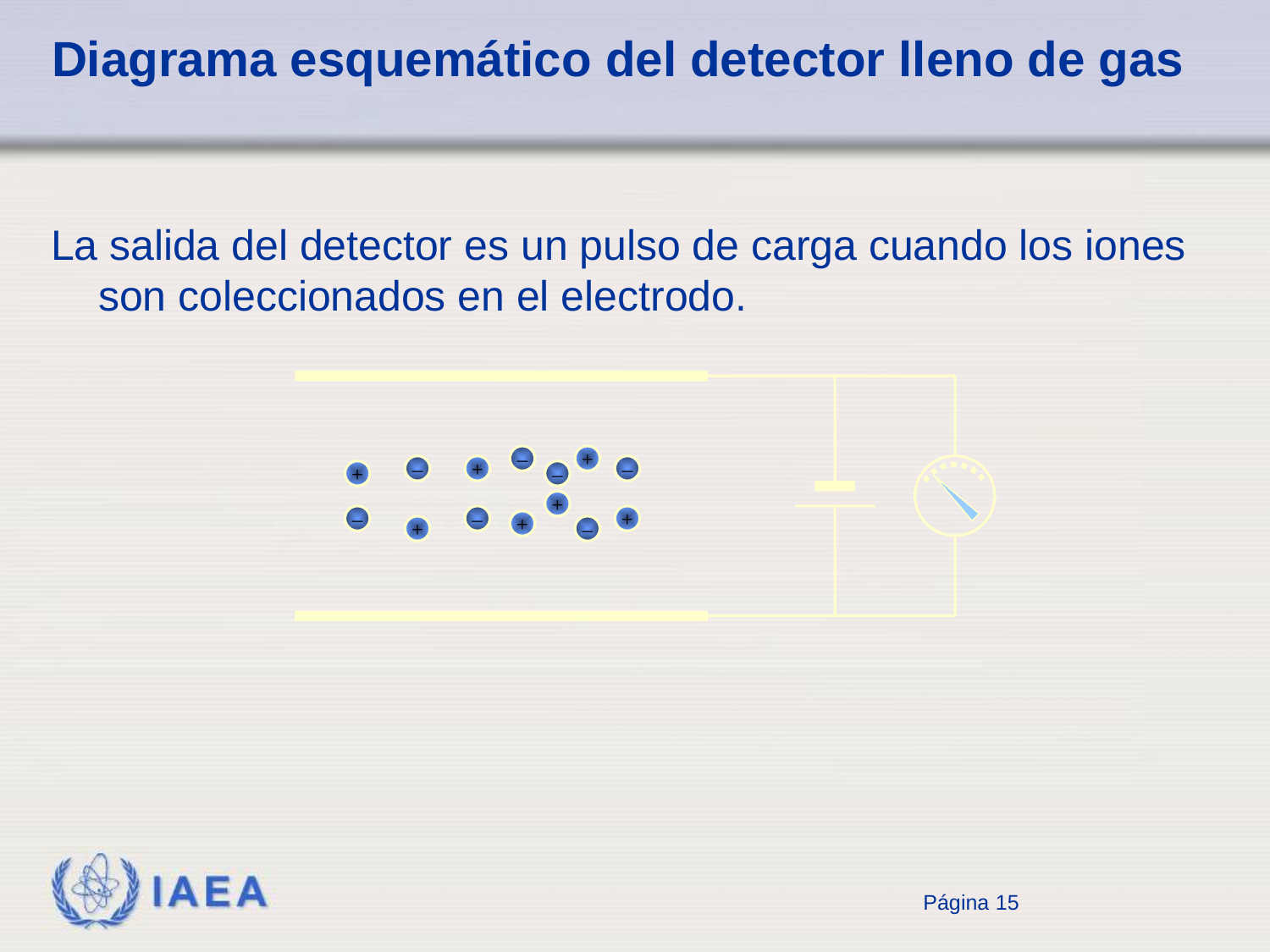

Diagrama esquemático del detector lleno de gas
La salida del detector es un pulso de carga cuando los iones son coleccionados en el electrodo.

–
+
–
+
–

+
–

+
–
–
+

+
+
–